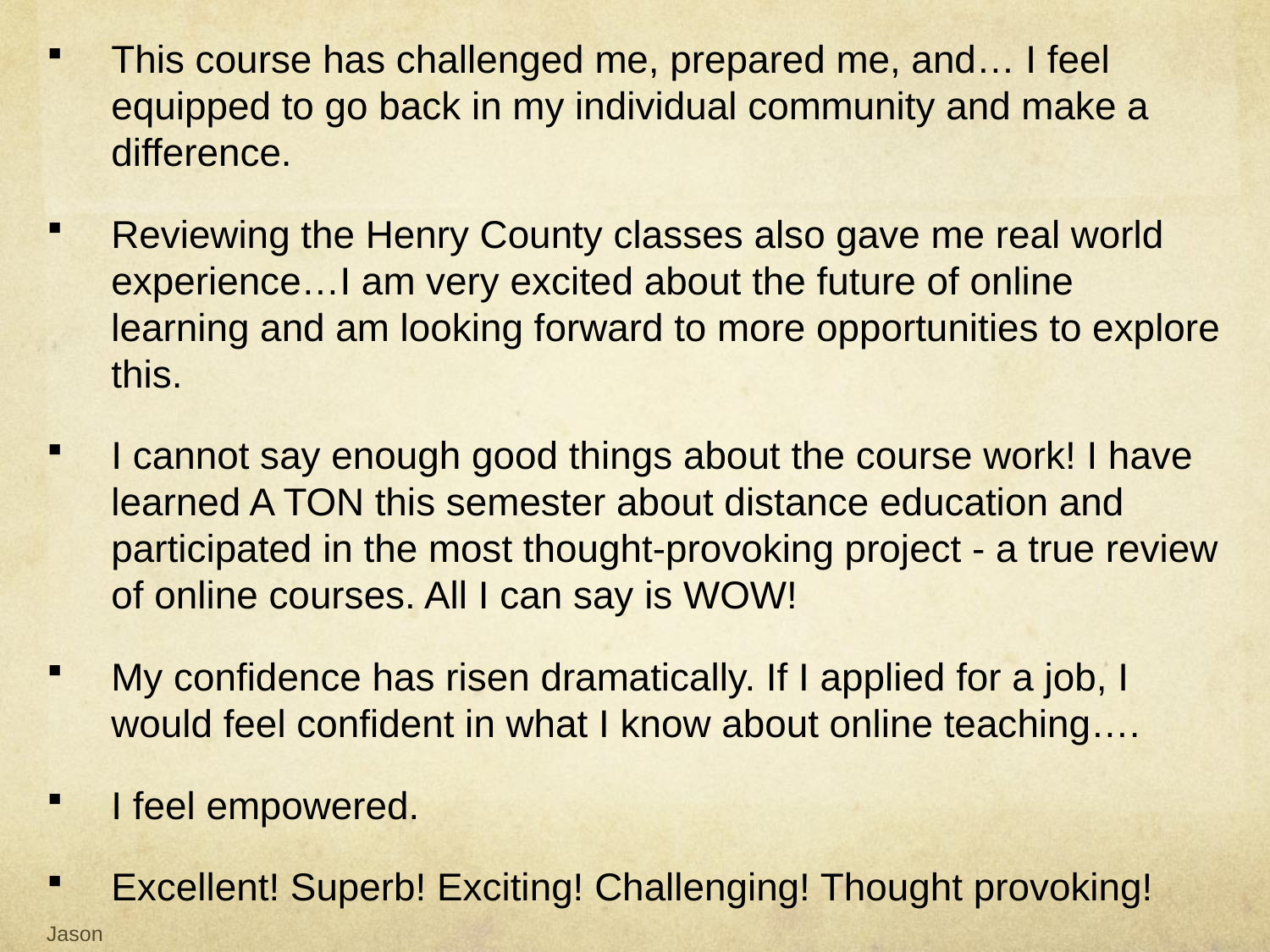

This course has challenged me, prepared me, and… I feel equipped to go back in my individual community and make a difference.
Reviewing the Henry County classes also gave me real world experience…I am very excited about the future of online learning and am looking forward to more opportunities to explore this.
I cannot say enough good things about the course work! I have learned A TON this semester about distance education and participated in the most thought-provoking project - a true review of online courses. All I can say is WOW!
My confidence has risen dramatically. If I applied for a job, I would feel confident in what I know about online teaching….
I feel empowered.
Excellent! Superb! Exciting! Challenging! Thought provoking!
Jason